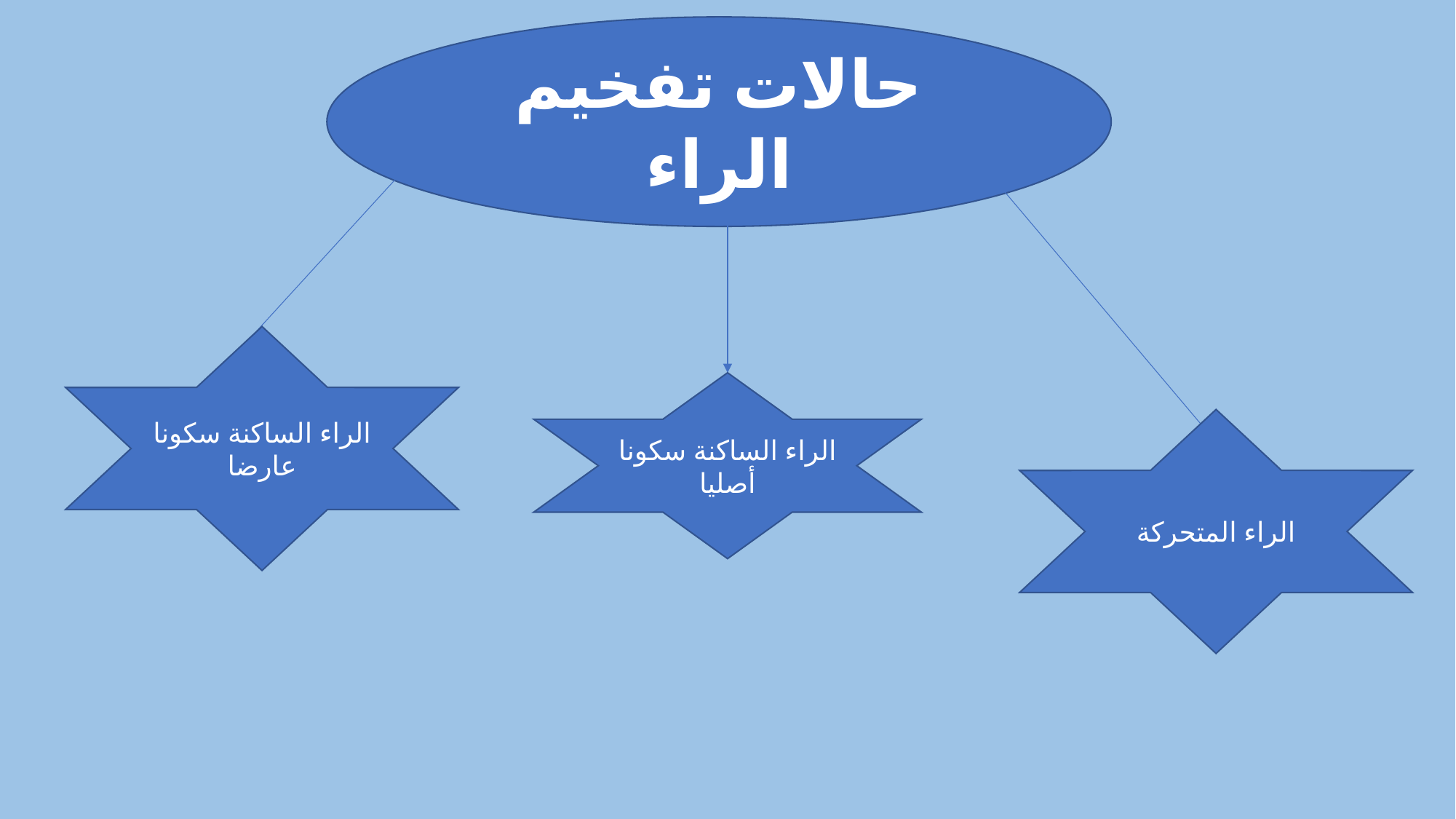

حالات تفخيم الراء
الراء الساكنة سكونا عارضا
الراء الساكنة سكونا أصليا
الراء المتحركة